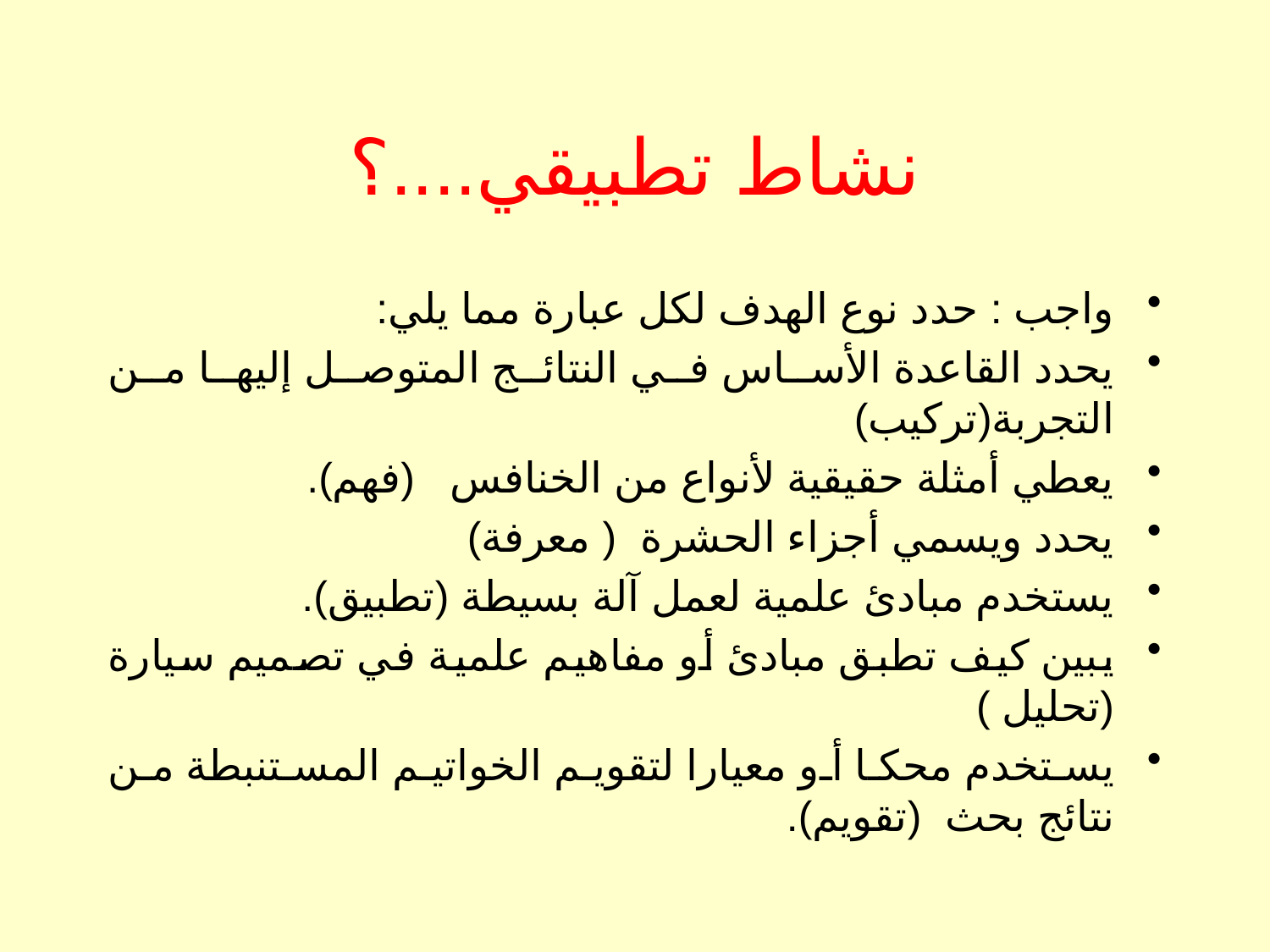

# نشاط تطبيقي....؟
واجب : حدد نوع الهدف لكل عبارة مما يلي:
يحدد القاعدة الأساس في النتائج المتوصل إليها من التجربة(تركيب)
يعطي أمثلة حقيقية لأنواع من الخنافس   (فهم).
يحدد ويسمي أجزاء الحشرة  ( معرفة)
يستخدم مبادئ علمية لعمل آلة بسيطة (تطبيق).
يبين كيف تطبق مبادئ أو مفاهيم علمية في تصميم سيارة (تحليل )
يستخدم محكا أو معيارا لتقويم الخواتيم المستنبطة من نتائج بحث  (تقويم).